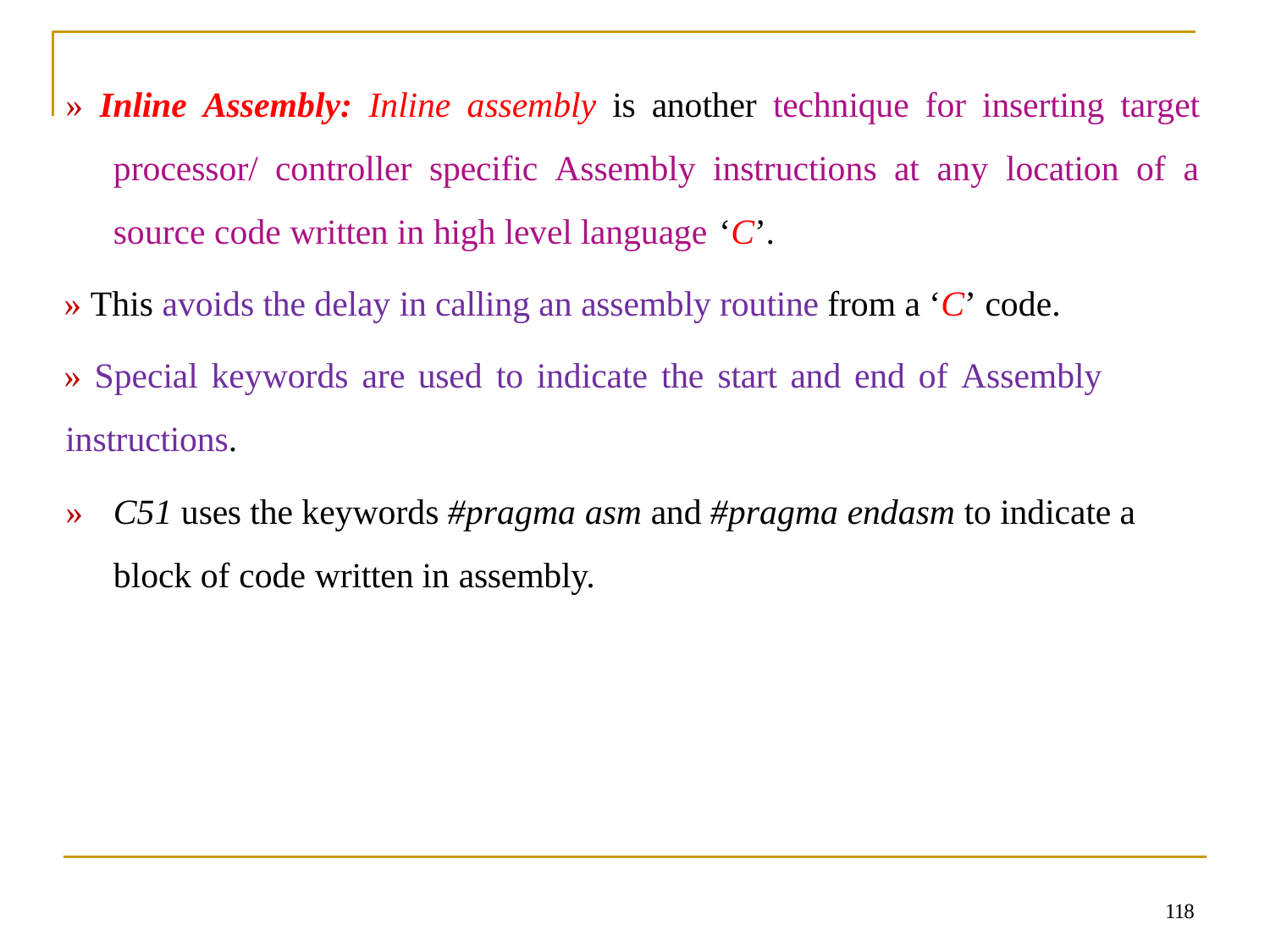

» Inline Assembly: Inline assembly is another technique for inserting target  processor/ controller specific Assembly instructions at any location of a  source code written in high level language ‘C’.
» This avoids the delay in calling an assembly routine from a ‘C’ code.
» Special keywords are used to indicate the start and end of Assembly
instructions.
»	C51 uses the keywords #pragma asm and #pragma endasm to indicate a  block of code written in assembly.
118